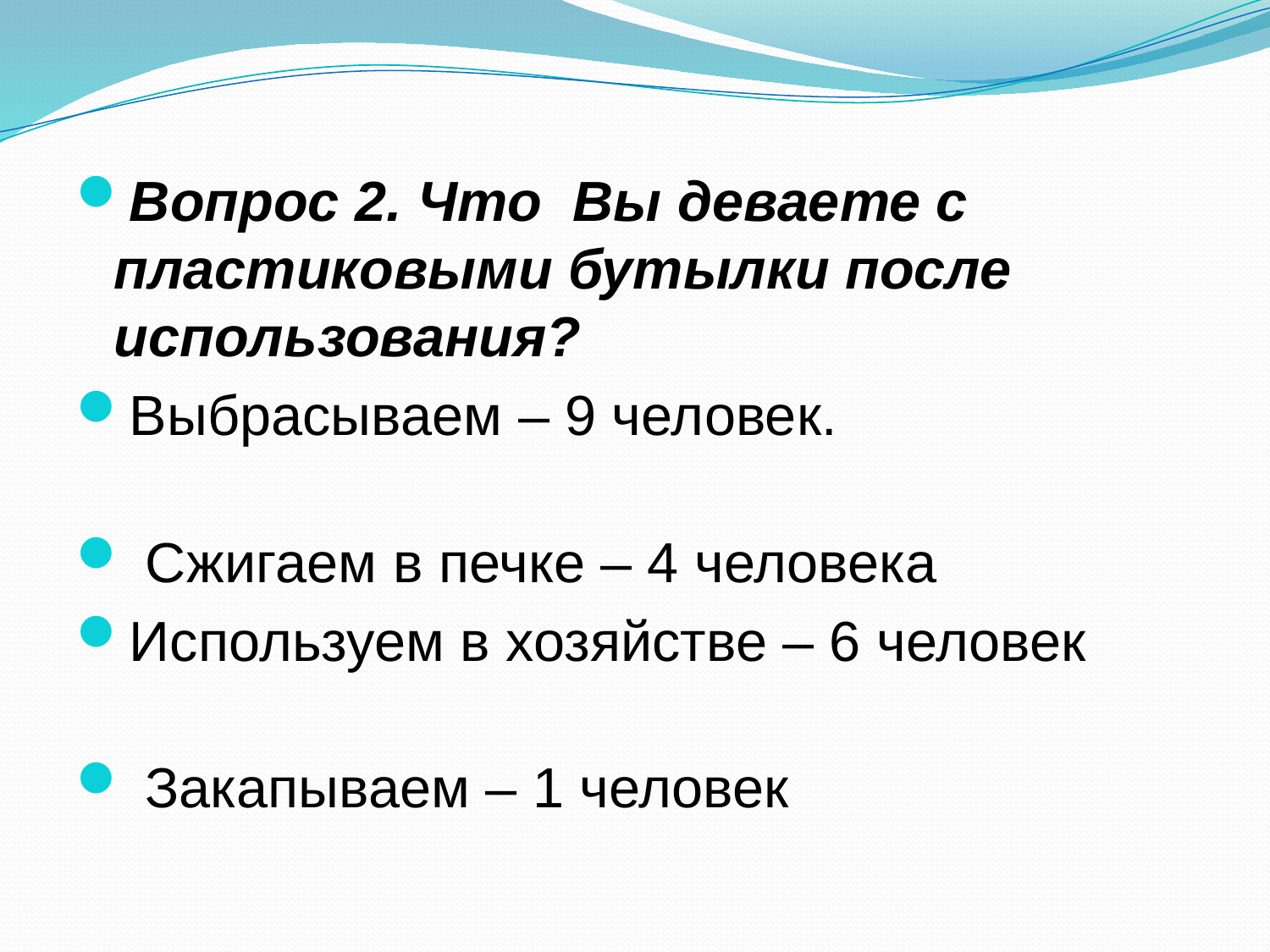

#
Вопрос 2. Что  Вы деваете с пластиковыми бутылки после использования?
Выбрасываем – 9 человек.
 Сжигаем в печке – 4 человека
Используем в хозяйстве – 6 человек
 Закапываем – 1 человек